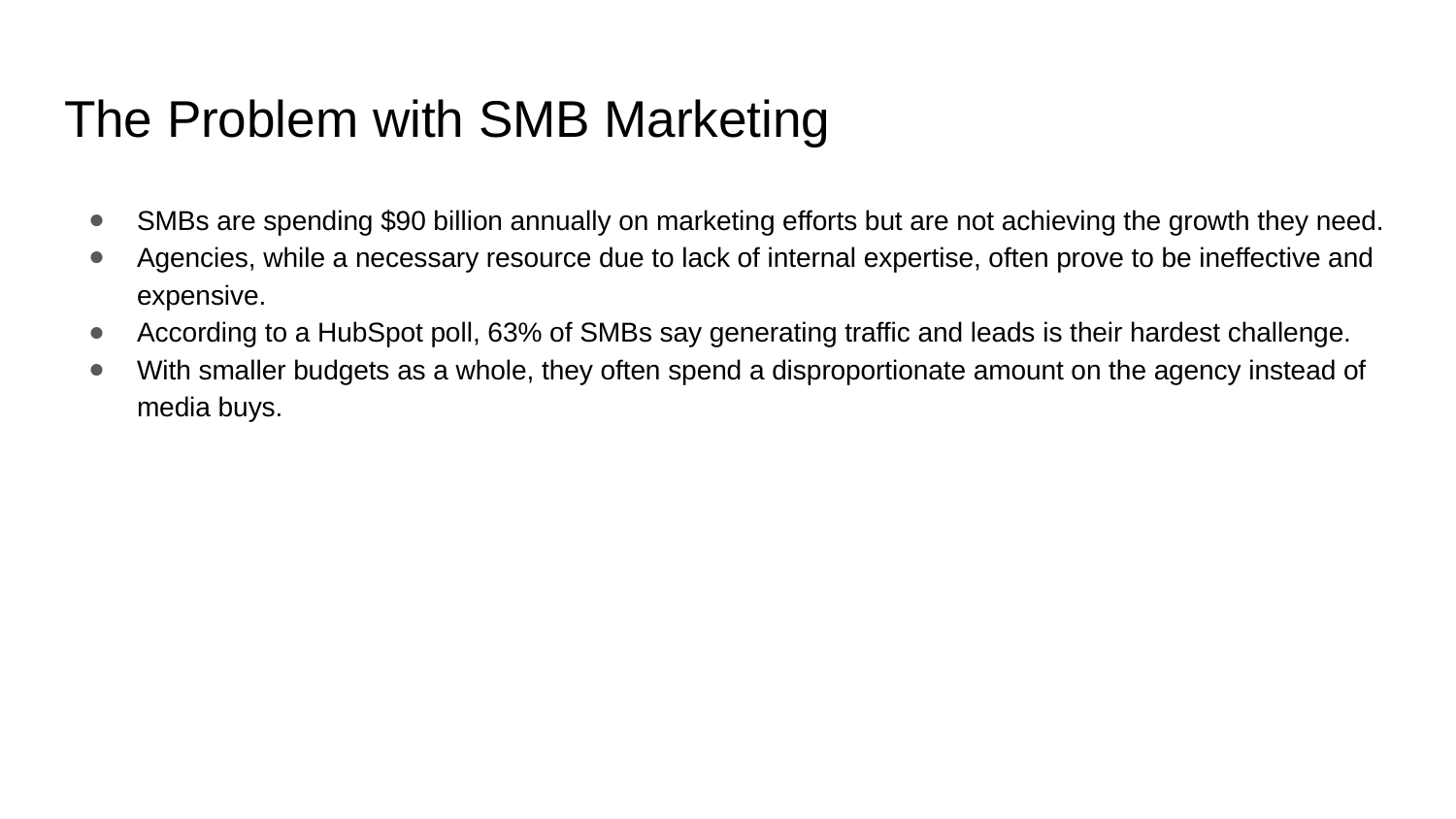

# The Problem with SMB Marketing
SMBs are spending $90 billion annually on marketing efforts but are not achieving the growth they need.
Agencies, while a necessary resource due to lack of internal expertise, often prove to be ineffective and expensive.
According to a HubSpot poll, 63% of SMBs say generating traffic and leads is their hardest challenge.
With smaller budgets as a whole, they often spend a disproportionate amount on the agency instead of media buys.